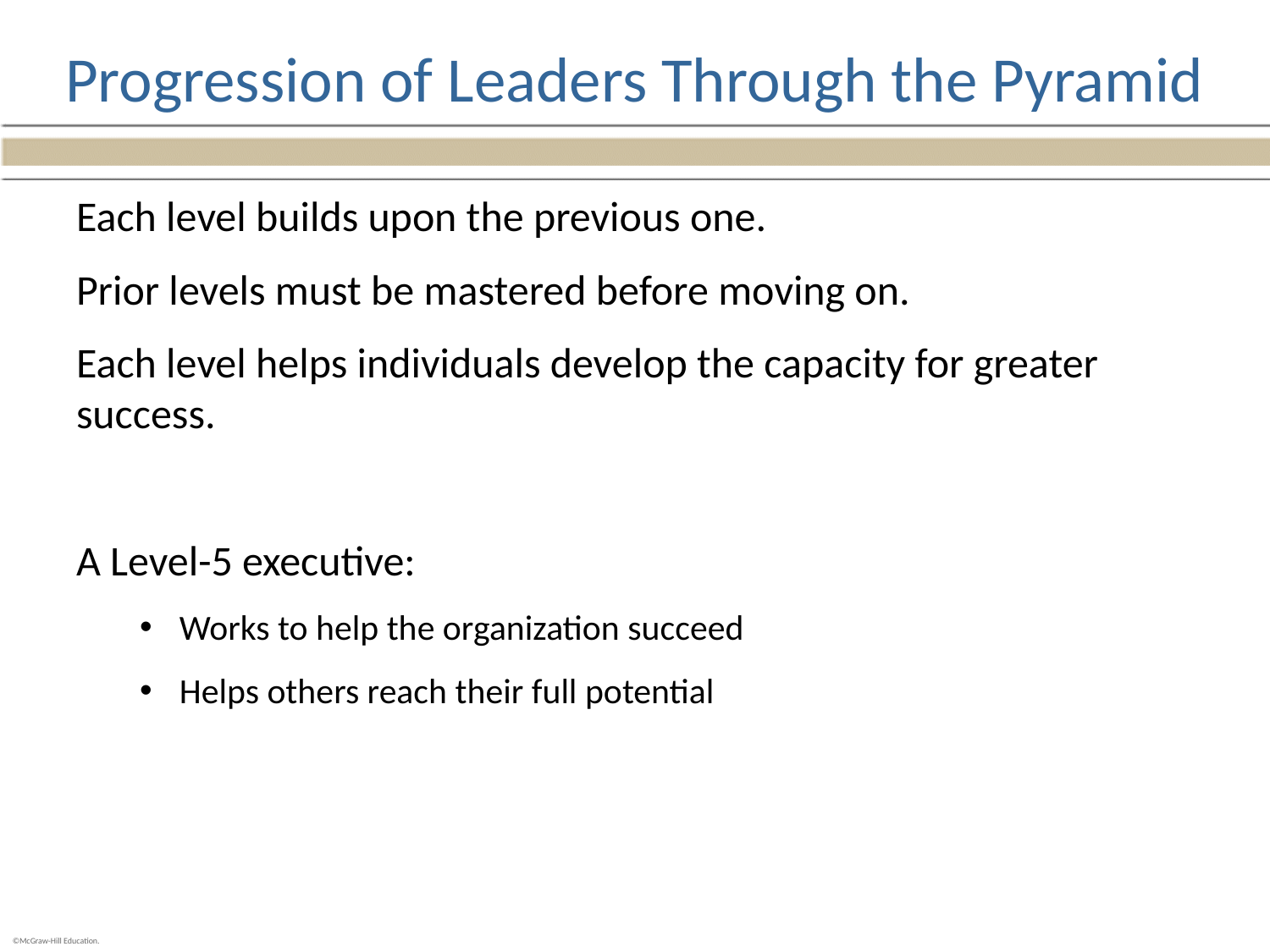

# Progression of Leaders Through the Pyramid
Each level builds upon the previous one.
Prior levels must be mastered before moving on.
Each level helps individuals develop the capacity for greater success.

A Level-5 executive:
Works to help the organization succeed
Helps others reach their full potential